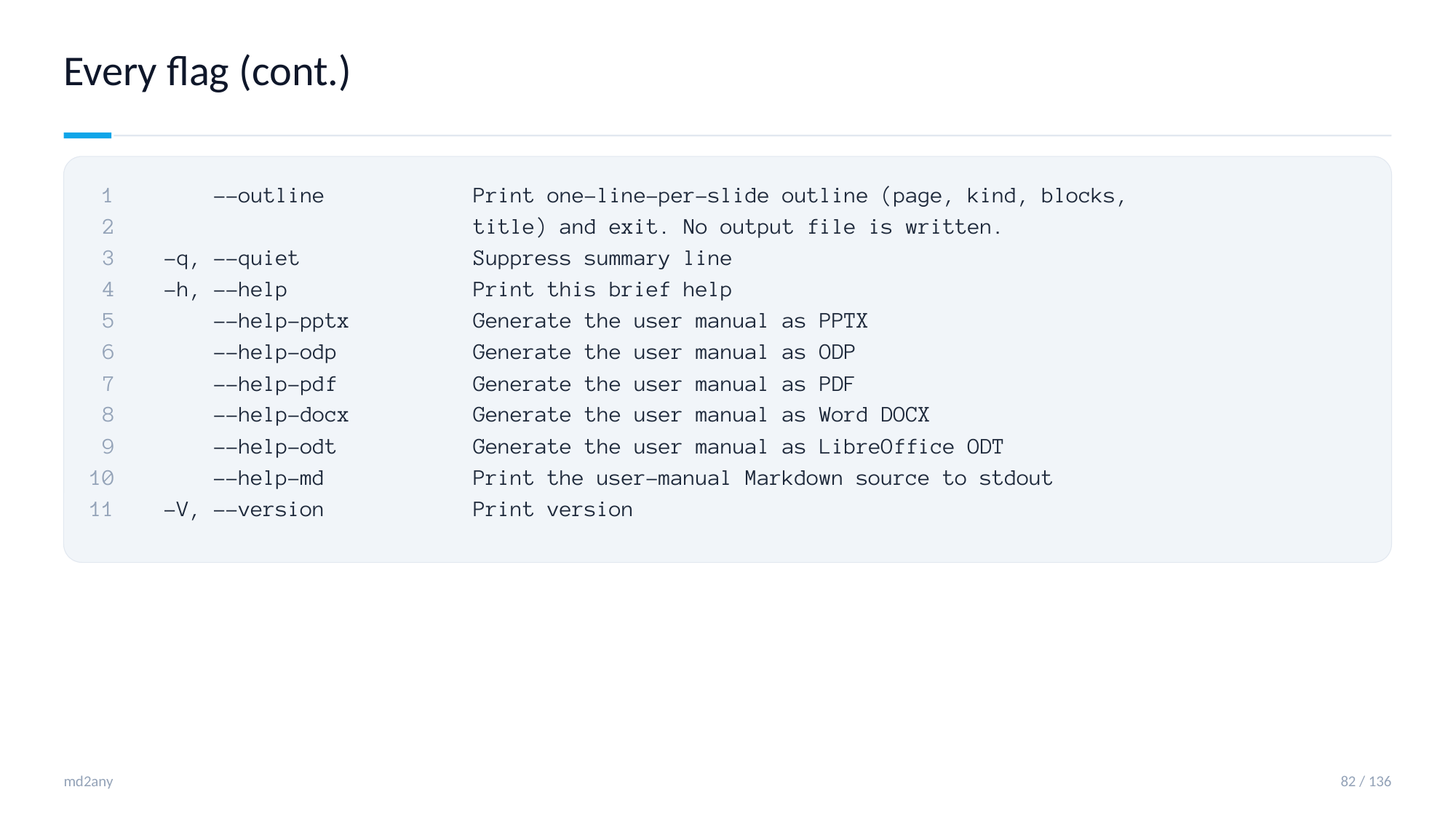

Every flag (cont.)

 1        --outline            Print one-line-per-slide outline (page, kind, blocks,
 2                             title) and exit. No output file is written.
 3    -q, --quiet              Suppress summary line
 4    -h, --help               Print this brief help
 5        --help-pptx          Generate the user manual as PPTX
 6        --help-odp           Generate the user manual as ODP
 7        --help-pdf           Generate the user manual as PDF
 8        --help-docx          Generate the user manual as Word DOCX
 9        --help-odt           Generate the user manual as LibreOffice ODT
10        --help-md            Print the user-manual Markdown source to stdout
11    -V, --version            Print version
md2any
82 / 136